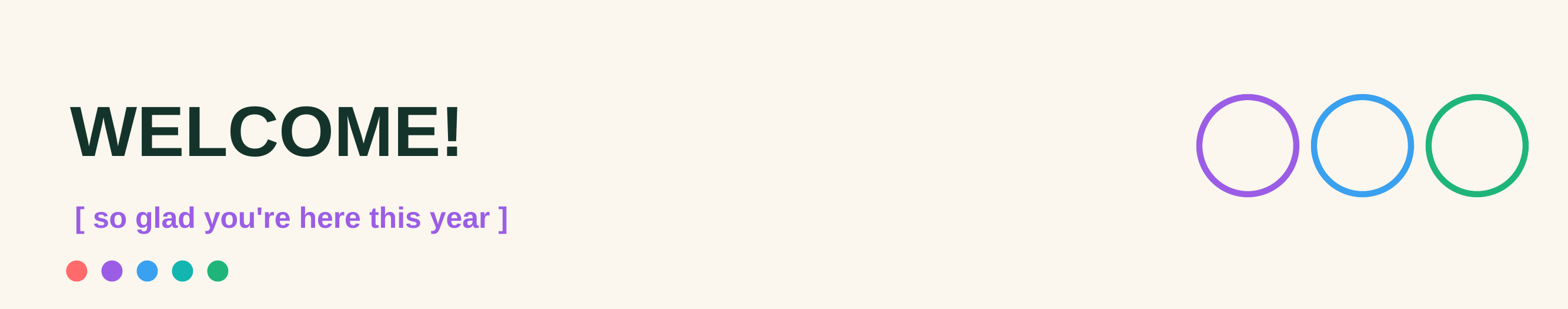

WELCOME!

[ so glad you're here this year ]